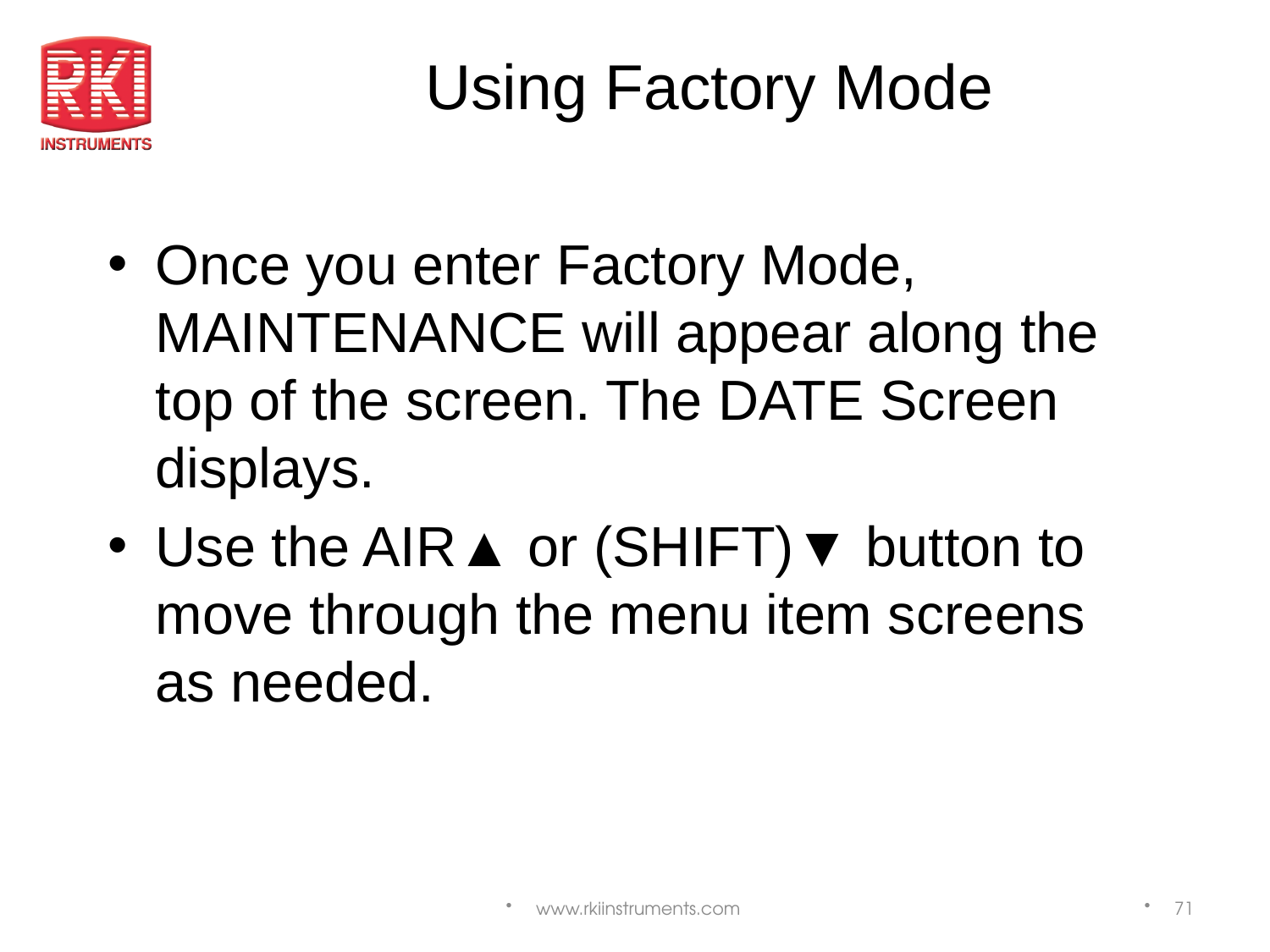

# Using Factory Mode
Once you enter Factory Mode, MAINTENANCE will appear along the top of the screen. The DATE Screen displays.
Use the AIR▲ or (SHIFT)▼ button to move through the menu item screens as needed.
www.rkiinstruments.com
71